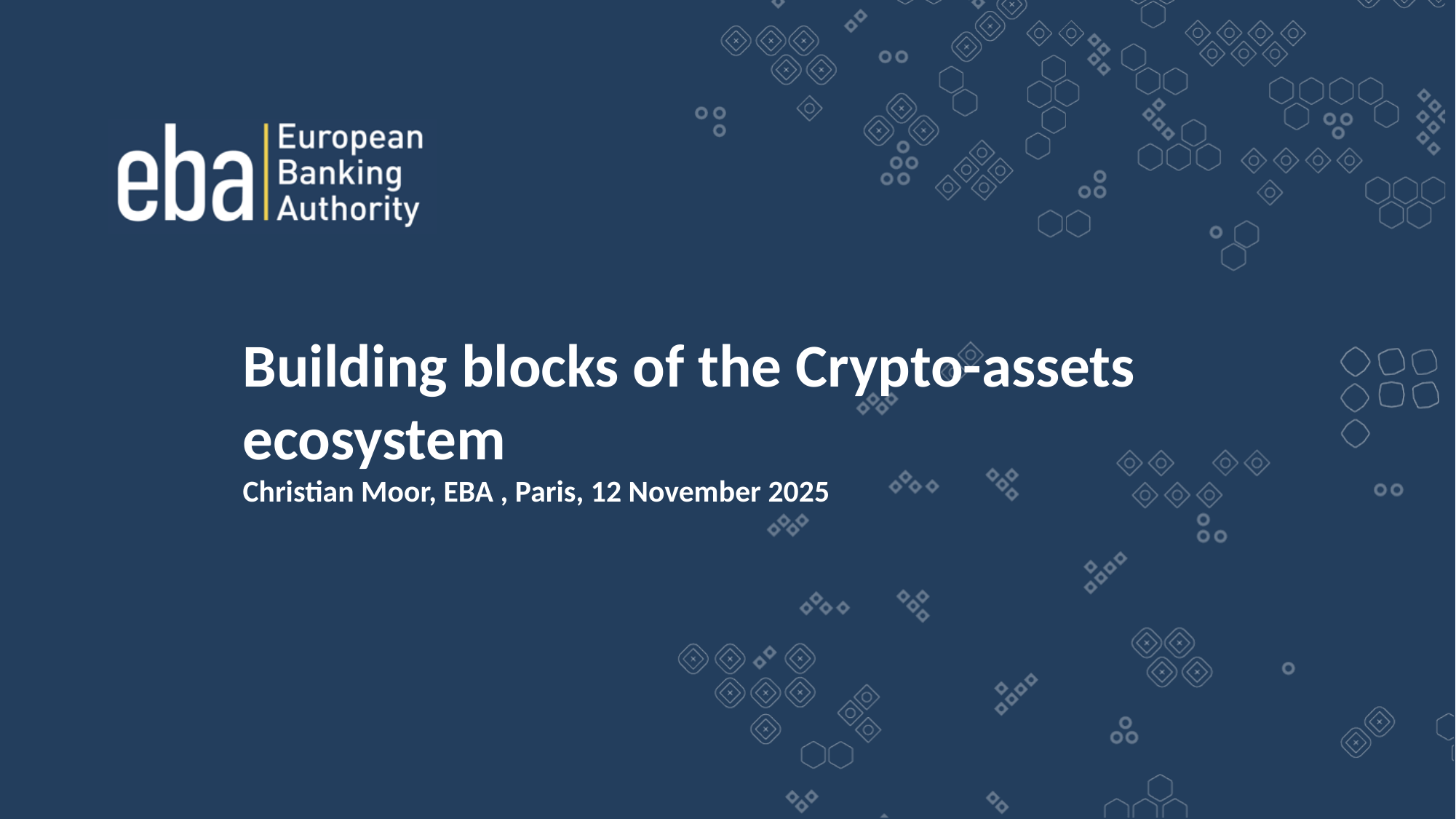

Building blocks of the Crypto-assets ecosystem
Christian Moor, EBA , Paris, 12 November 2025